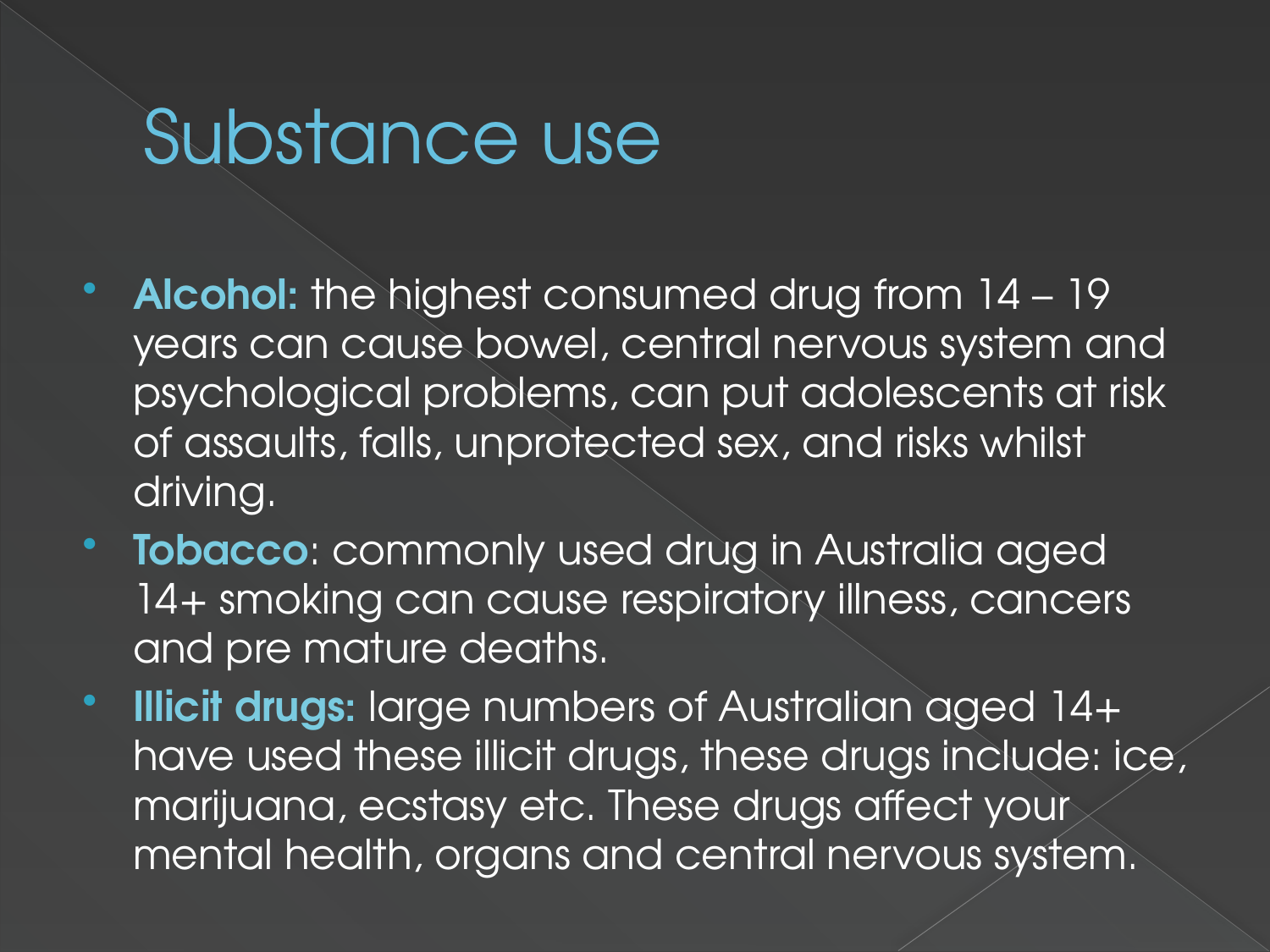

# Substance use
Alcohol: the highest consumed drug from 14 – 19 years can cause bowel, central nervous system and psychological problems, can put adolescents at risk of assaults, falls, unprotected sex, and risks whilst driving.
Tobacco: commonly used drug in Australia aged 14+ smoking can cause respiratory illness, cancers and pre mature deaths.
Illicit drugs: large numbers of Australian aged 14+ have used these illicit drugs, these drugs include: ice, marijuana, ecstasy etc. These drugs affect your mental health, organs and central nervous system.